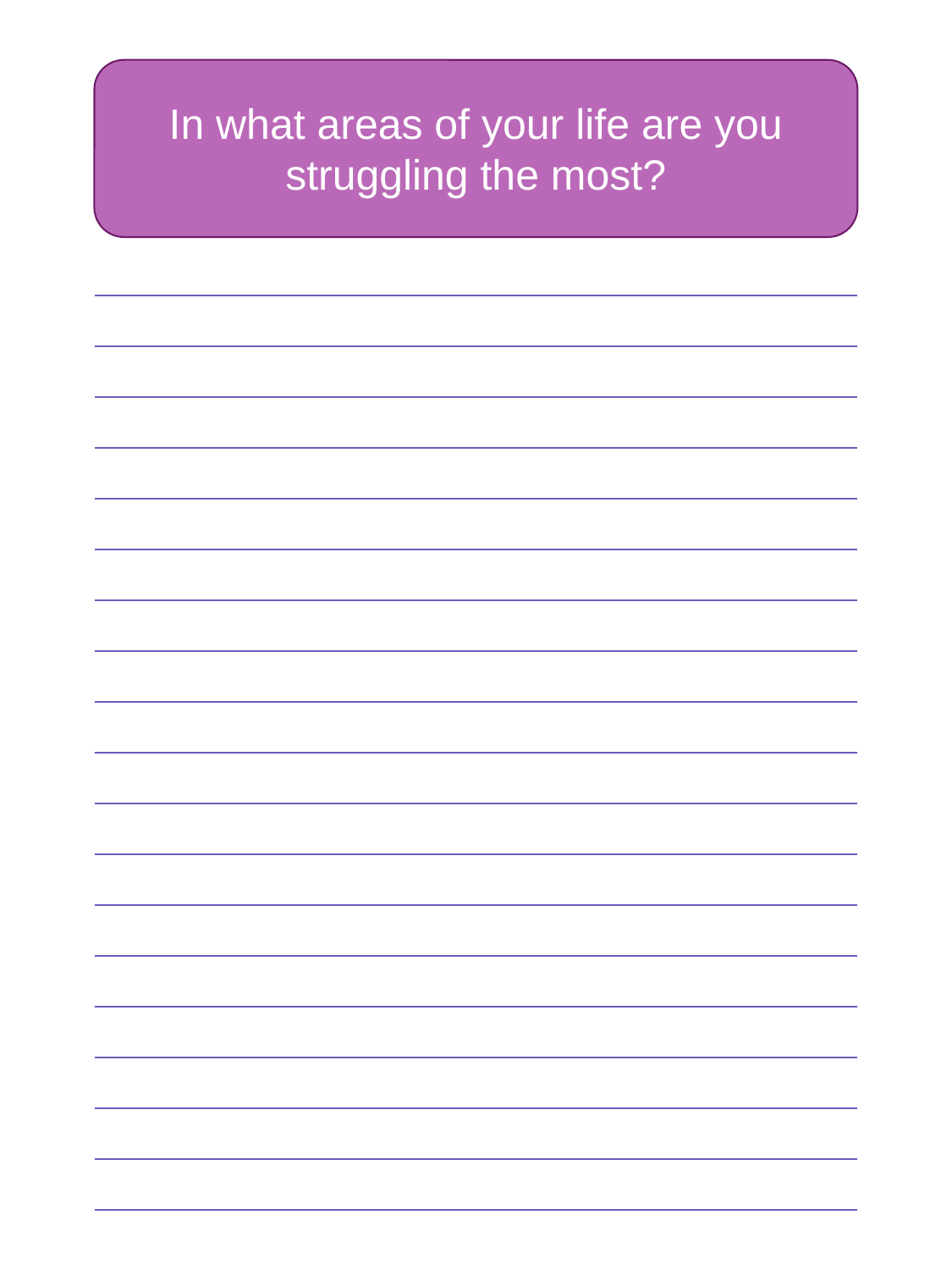

In what areas of your life are you struggling the most?
|  |
| --- |
|  |
|  |
|  |
|  |
|  |
|  |
|  |
|  |
|  |
|  |
|  |
|  |
|  |
|  |
|  |
|  |
|  |